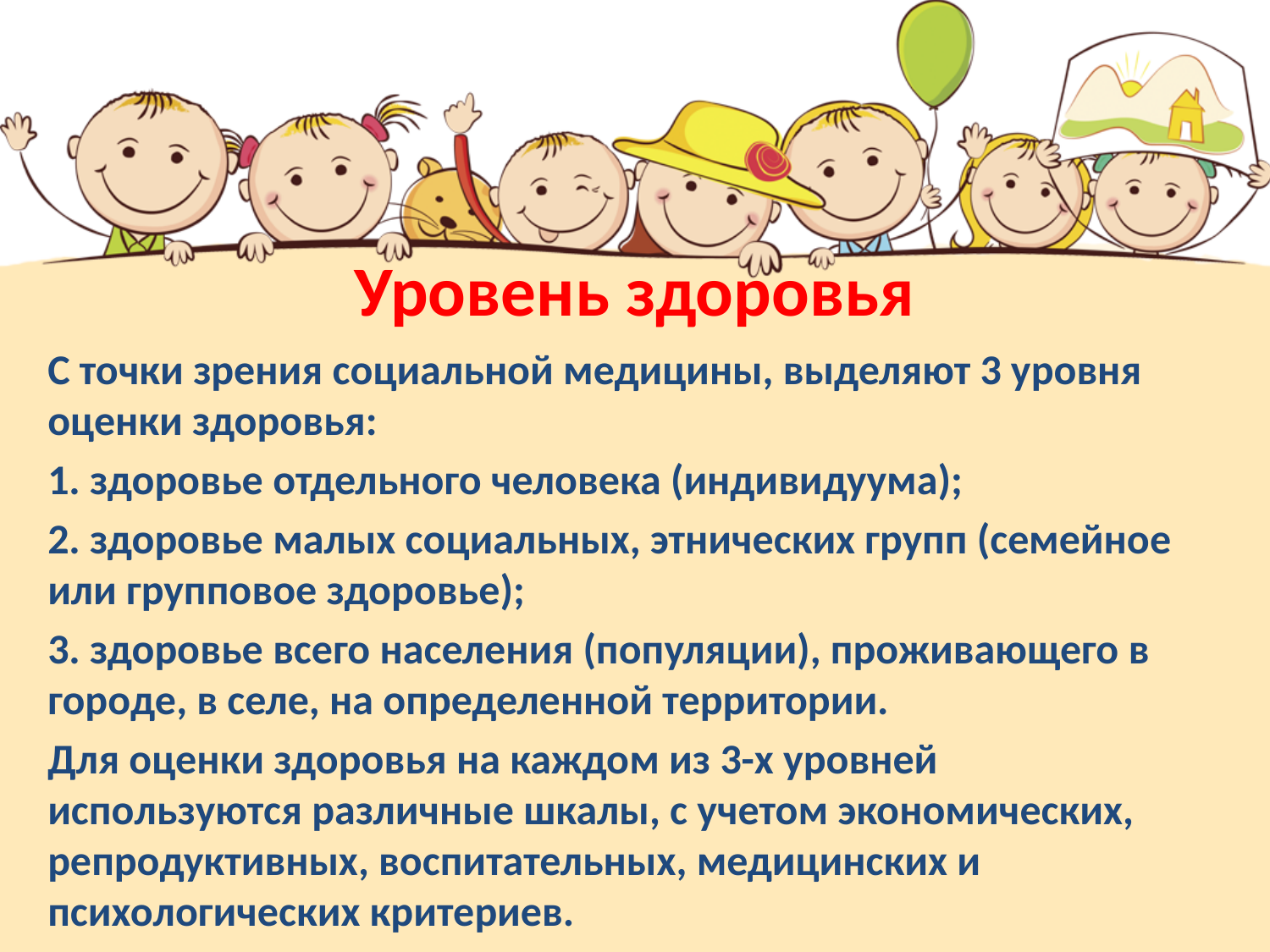

# Уровень здоровья
С точки зрения социальной медицины, выделяют 3 уровня оценки здоровья:
1. здоровье отдельного человека (индивидуума);
2. здоровье малых социальных, этнических групп (семейное или групповое здоровье);
3. здоровье всего населения (популяции), проживающего в городе, в селе, на определенной территории.
Для оценки здоровья на каждом из 3-х уровней используются различные шкалы, с учетом экономических, репродуктивных, воспитательных, медицинских и психологических критериев.